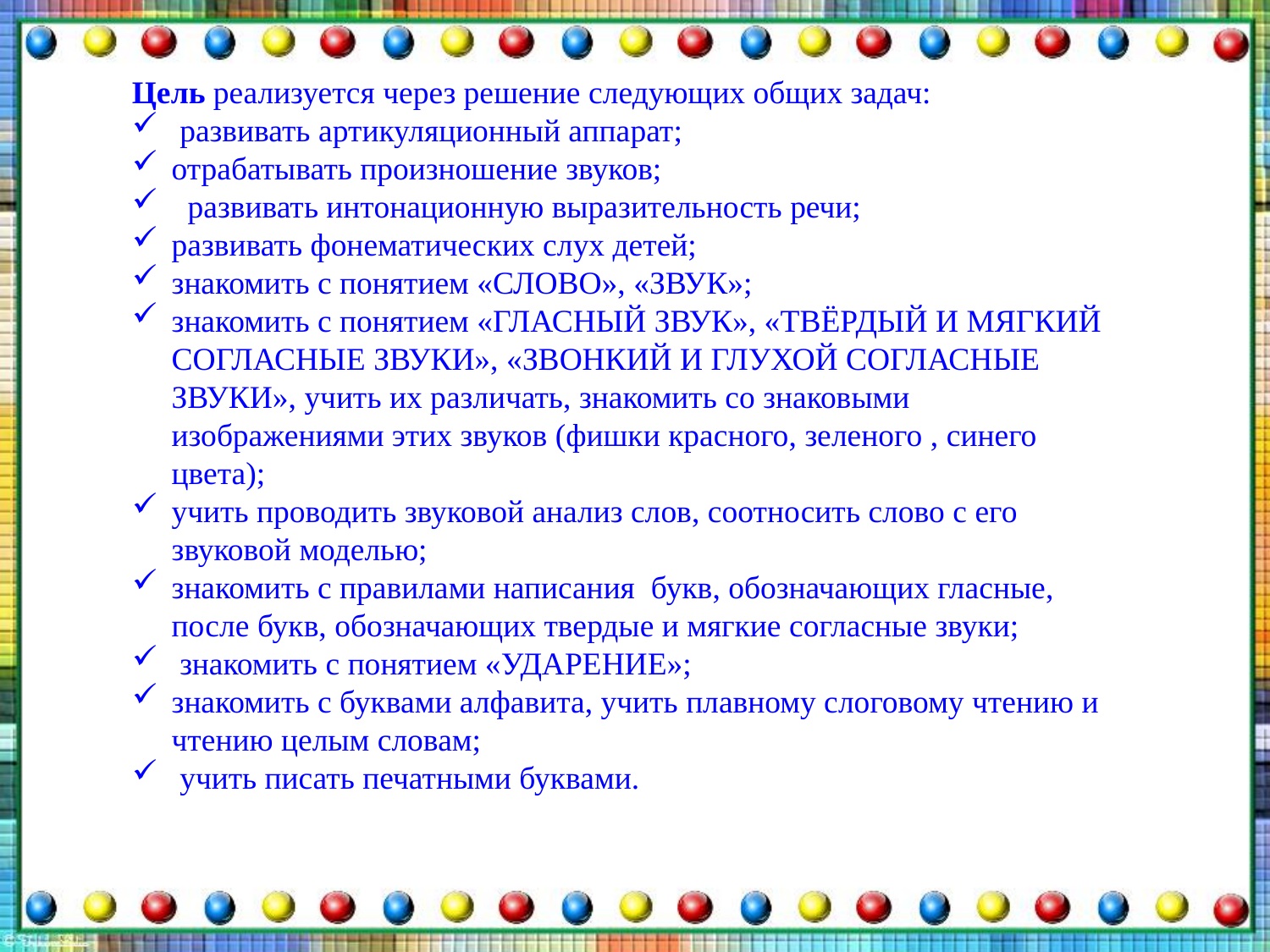

Цель реализуется через решение следующих общих задач:
 развивать артикуляционный аппарат;
отрабатывать произношение звуков;
  развивать интонационную выразительность речи;
развивать фонематических слух детей;
знакомить с понятием «СЛОВО», «ЗВУК»;
знакомить с понятием «ГЛАСНЫЙ ЗВУК», «ТВЁРДЫЙ И МЯГКИЙ СОГЛАСНЫЕ ЗВУКИ», «ЗВОНКИЙ И ГЛУХОЙ СОГЛАСНЫЕ ЗВУКИ», учить их различать, знакомить со знаковыми изображениями этих звуков (фишки красного, зеленого , синего цвета);
учить проводить звуковой анализ слов, соотносить слово с его звуковой моделью;
знакомить с правилами написания  букв, обозначающих гласные, после букв, обозначающих твердые и мягкие согласные звуки;
 знакомить с понятием «УДАРЕНИЕ»;
знакомить с буквами алфавита, учить плавному слоговому чтению и чтению целым словам;
 учить писать печатными буквами.